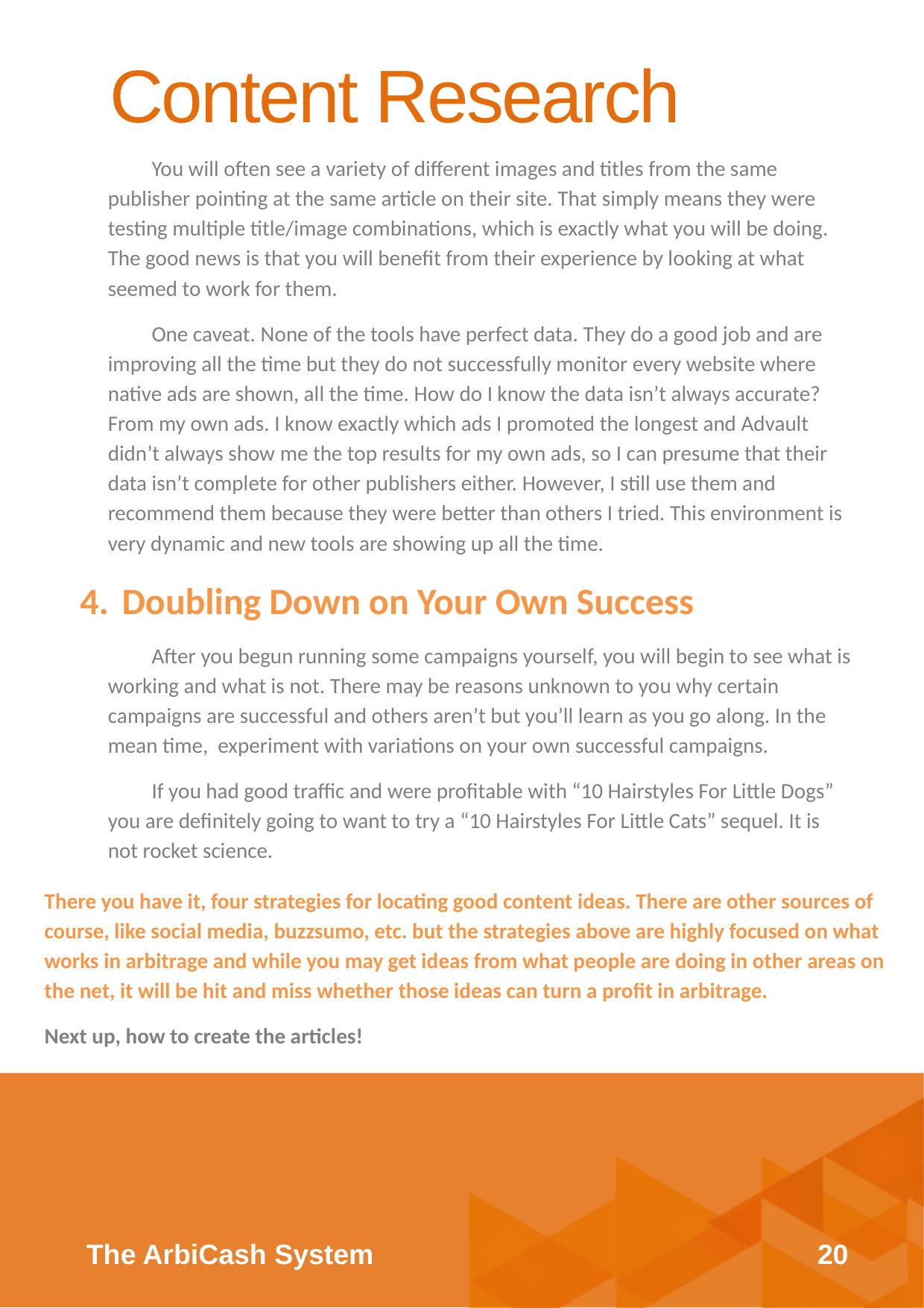

Content Research

You will often see a variety of different images and titles from the same publisher pointing at the same article on their site. That simply means they were testing multiple title/image combinations, which is exactly what you will be doing. The good news is that you will benefit from their experience by looking at what seemed to work for them.
One caveat. None of the tools have perfect data. They do a good job and are improving all the time but they do not successfully monitor every website where native ads are shown, all the time. How do I know the data isn’t always accurate? From my own ads. I know exactly which ads I promoted the longest and Advault didn’t always show me the top results for my own ads, so I can presume that their data isn’t complete for other publishers either. However, I still use them and recommend them because they were better than others I tried. This environment is very dynamic and new tools are showing up all the time.
Doubling Down on Your Own Success
After you begun running some campaigns yourself, you will begin to see what is working and what is not. There may be reasons unknown to you why certain campaigns are successful and others aren’t but you’ll learn as you go along. In the mean time,  experiment with variations on your own successful campaigns.
If you had good traffic and were profitable with “10 Hairstyles For Little Dogs” you are definitely going to want to try a “10 Hairstyles For Little Cats” sequel. It is not rocket science.

There you have it, four strategies for locating good content ideas. There are other sources of course, like social media, buzzsumo, etc. but the strategies above are highly focused on what works in arbitrage and while you may get ideas from what people are doing in other areas on the net, it will be hit and miss whether those ideas can turn a profit in arbitrage.
Next up, how to create the articles!